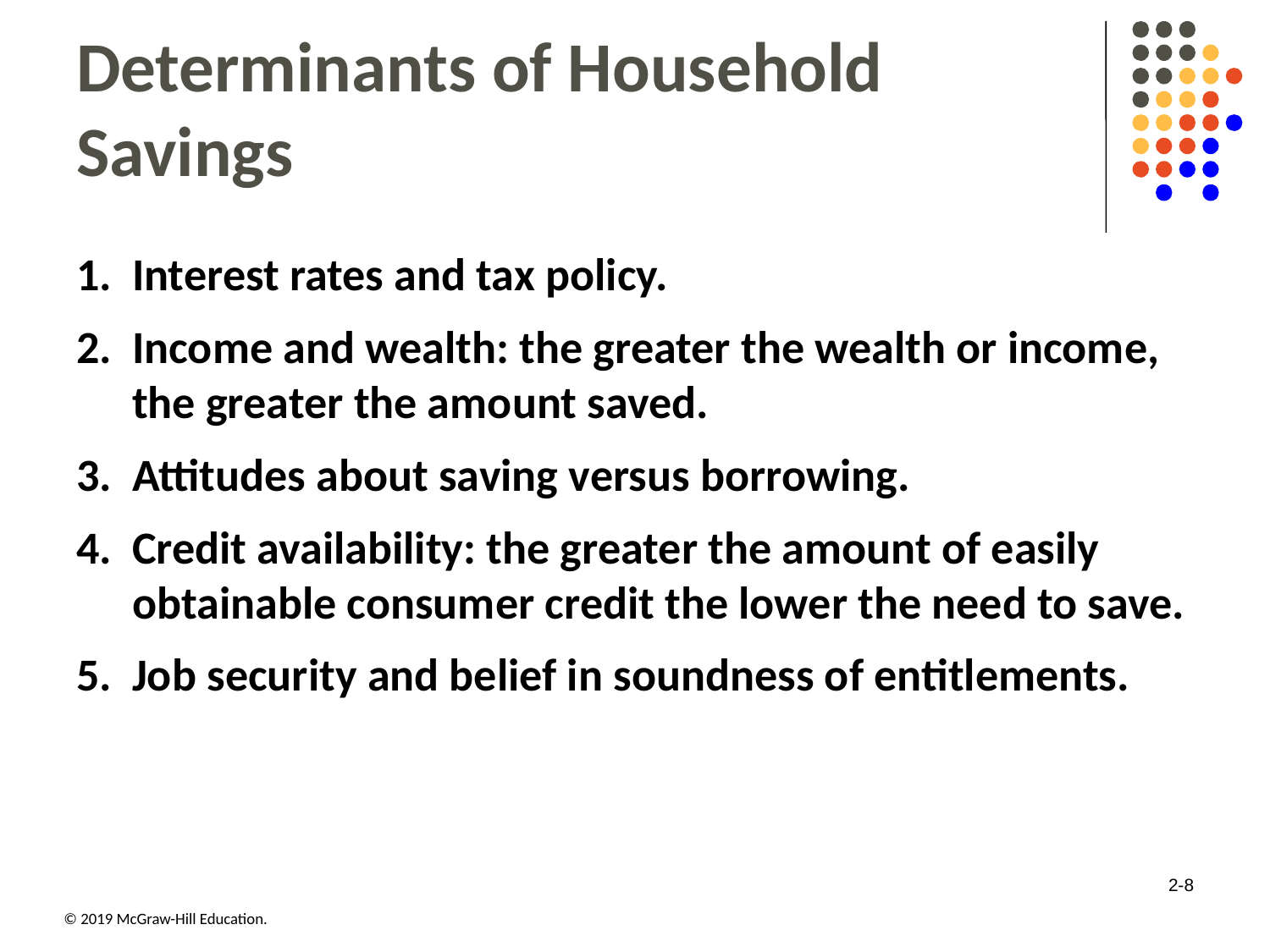

# Determinants of Household Savings
Interest rates and tax policy.
Income and wealth: the greater the wealth or income, the greater the amount saved.
Attitudes about saving versus borrowing.
Credit availability: the greater the amount of easily obtainable consumer credit the lower the need to save.
Job security and belief in soundness of entitlements.
2-8